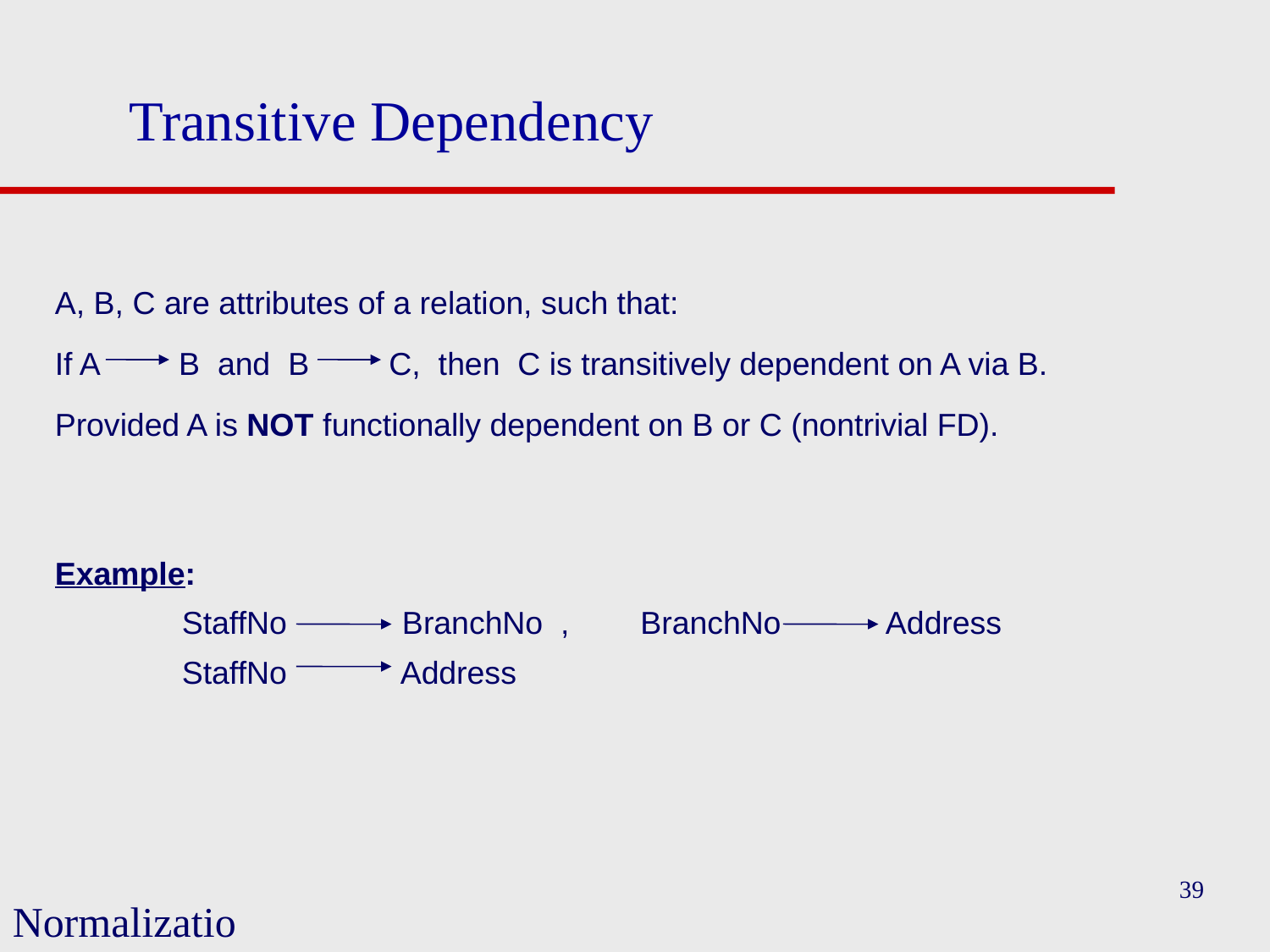

# Transitive Dependency

A, B, C are attributes of a relation, such that:
If A         B  and  B         C,  then  C is transitively dependent on A via B.
Provided A is NOT functionally dependent on B or C (nontrivial FD).

Example:
	StaffNo             BranchNo  ,        BranchNo            Address
      	StaffNo             Address

39
Normalization